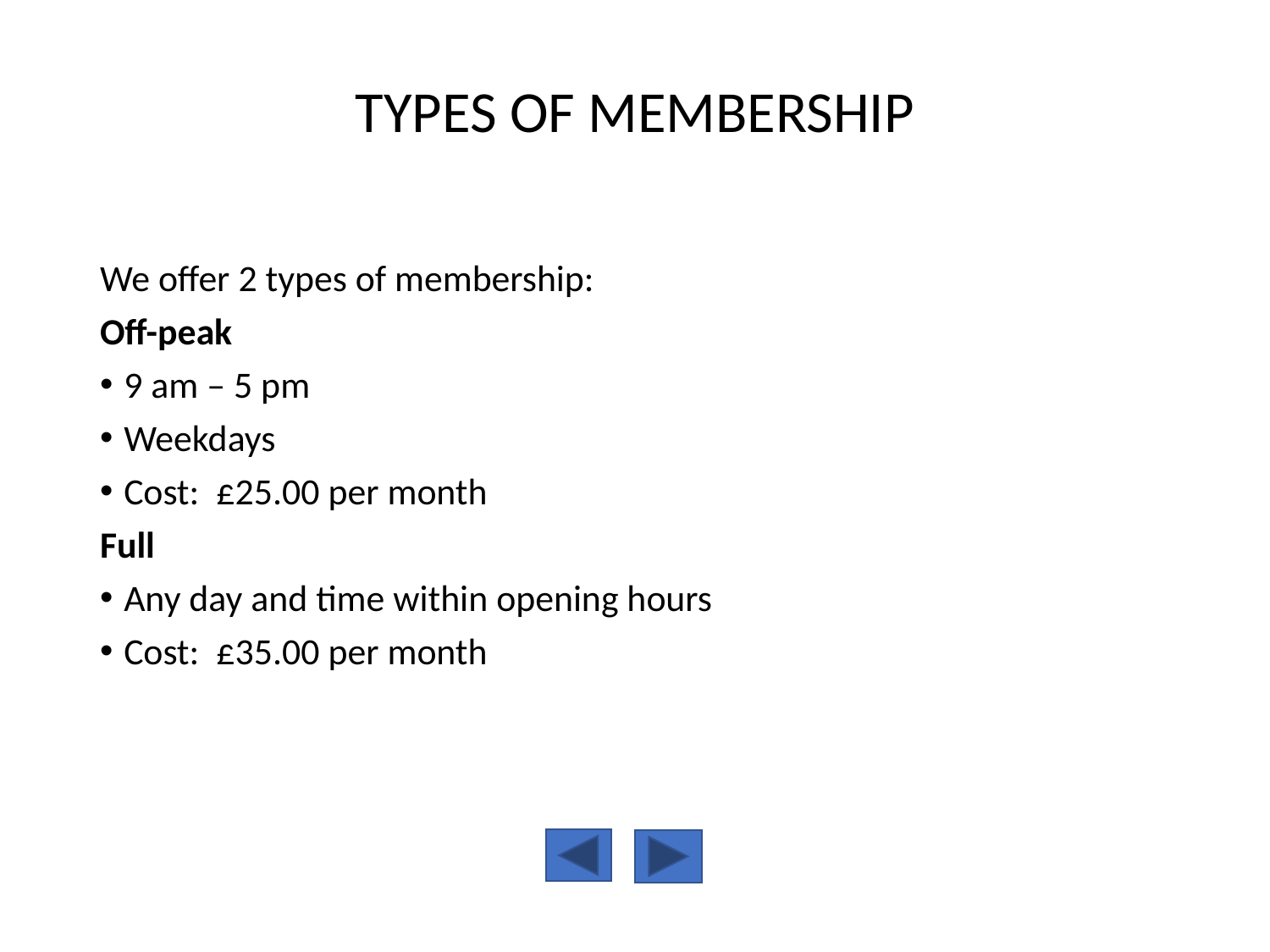

# TYPES OF MEMBERSHIP
We offer 2 types of membership:
Off-peak
9 am – 5 pm
Weekdays
Cost:  £25.00 per month
Full
Any day and time within opening hours
Cost:  £35.00 per month